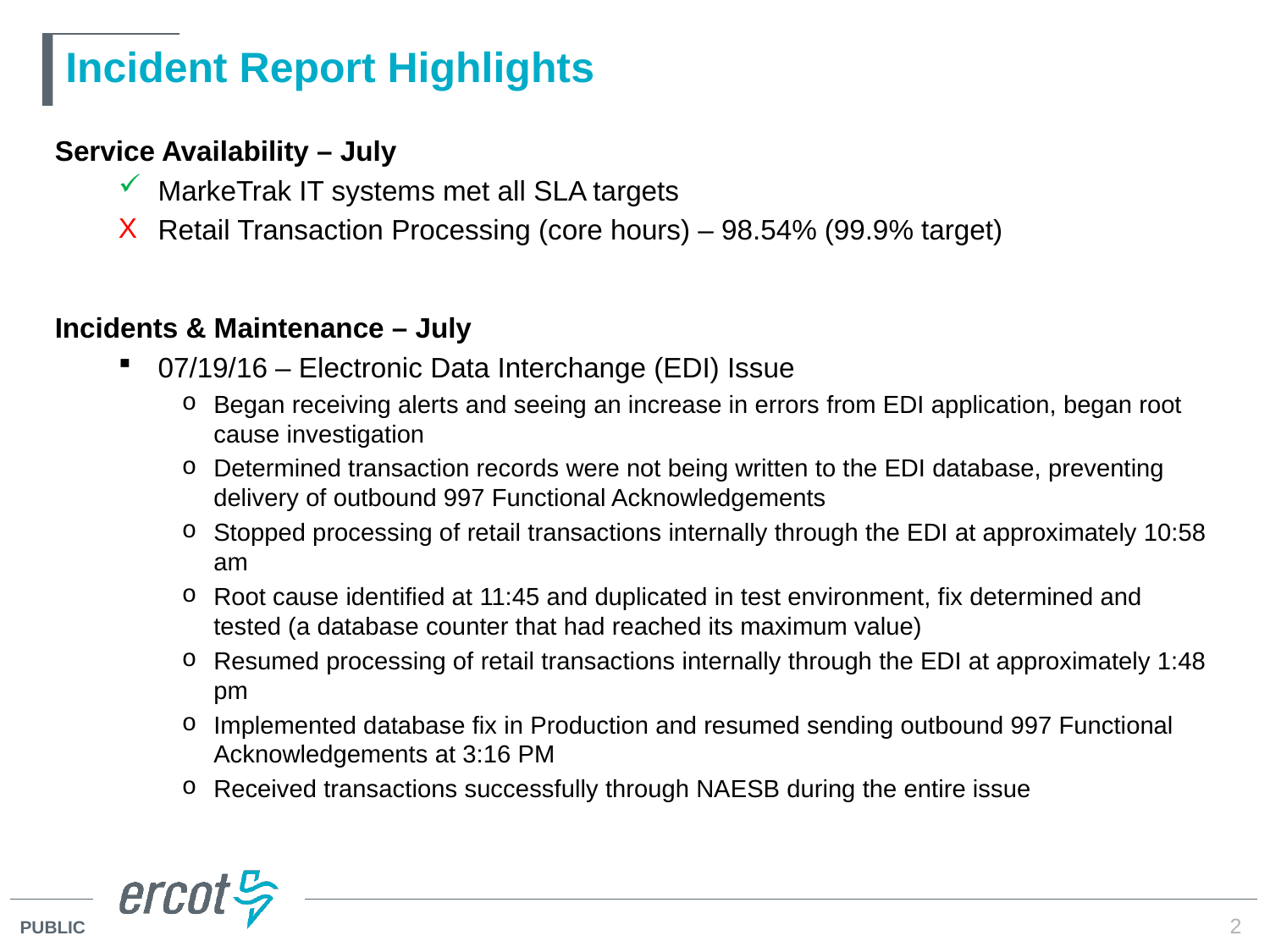

# Incident Report Highlights
Service Availability – July
MarkeTrak IT systems met all SLA targets
Retail Transaction Processing (core hours) – 98.54% (99.9% target)

Incidents & Maintenance – July
07/19/16 – Electronic Data Interchange (EDI) Issue
Began receiving alerts and seeing an increase in errors from EDI application, began root cause investigation
Determined transaction records were not being written to the EDI database, preventing delivery of outbound 997 Functional Acknowledgements
Stopped processing of retail transactions internally through the EDI at approximately 10:58 am
Root cause identified at 11:45 and duplicated in test environment, fix determined and tested (a database counter that had reached its maximum value)
Resumed processing of retail transactions internally through the EDI at approximately 1:48 pm
Implemented database fix in Production and resumed sending outbound 997 Functional Acknowledgements at 3:16 PM
Received transactions successfully through NAESB during the entire issue

2